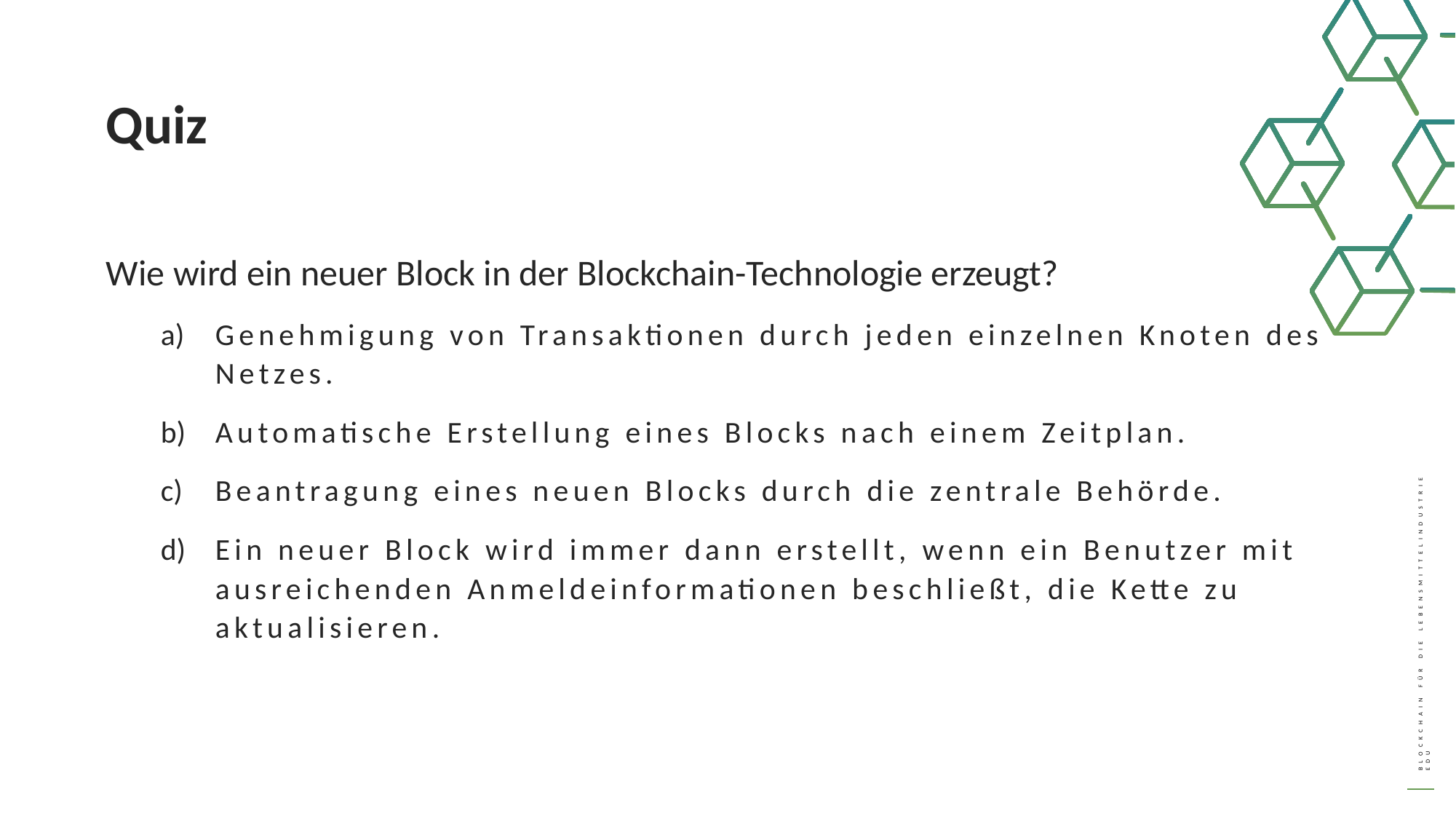

Quiz
Wie wird ein neuer Block in der Blockchain-Technologie erzeugt?
Genehmigung von Transaktionen durch jeden einzelnen Knoten des Netzes.
Automatische Erstellung eines Blocks nach einem Zeitplan.
Beantragung eines neuen Blocks durch die zentrale Behörde.
Ein neuer Block wird immer dann erstellt, wenn ein Benutzer mit ausreichenden Anmeldeinformationen beschließt, die Kette zu aktualisieren.